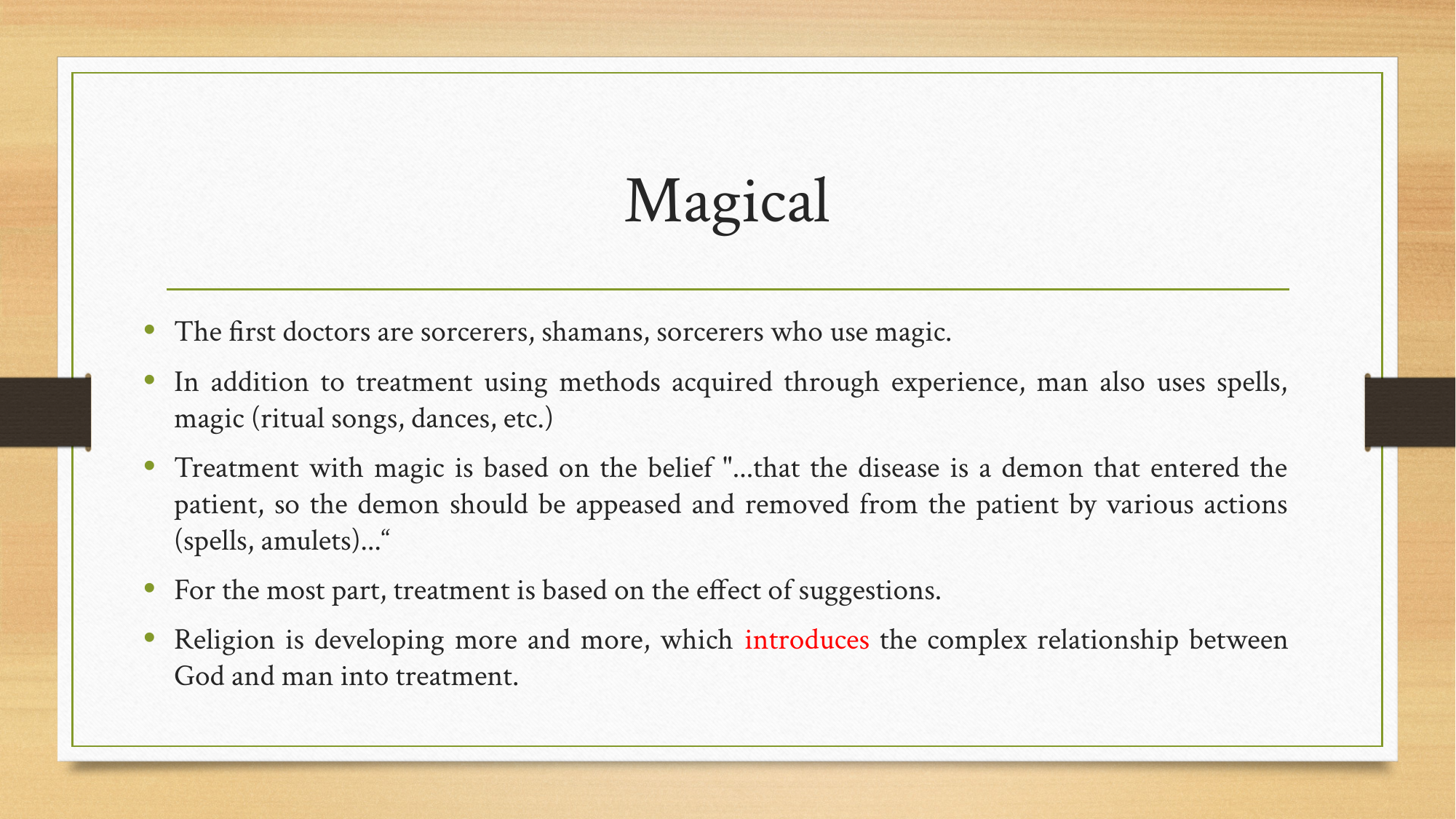

# Magical

The first doctors are sorcerers, shamans, sorcerers who use magic.
In addition to treatment using methods acquired through experience, man also uses spells, magic (ritual songs, dances, etc.)
Treatment with magic is based on the belief "...that the disease is a demon that entered the patient, so the demon should be appeased and removed from the patient by various actions (spells, amulets)...“
For the most part, treatment is based on the effect of suggestions.
Religion is developing more and more, which introduces the complex relationship between God and man into treatment.